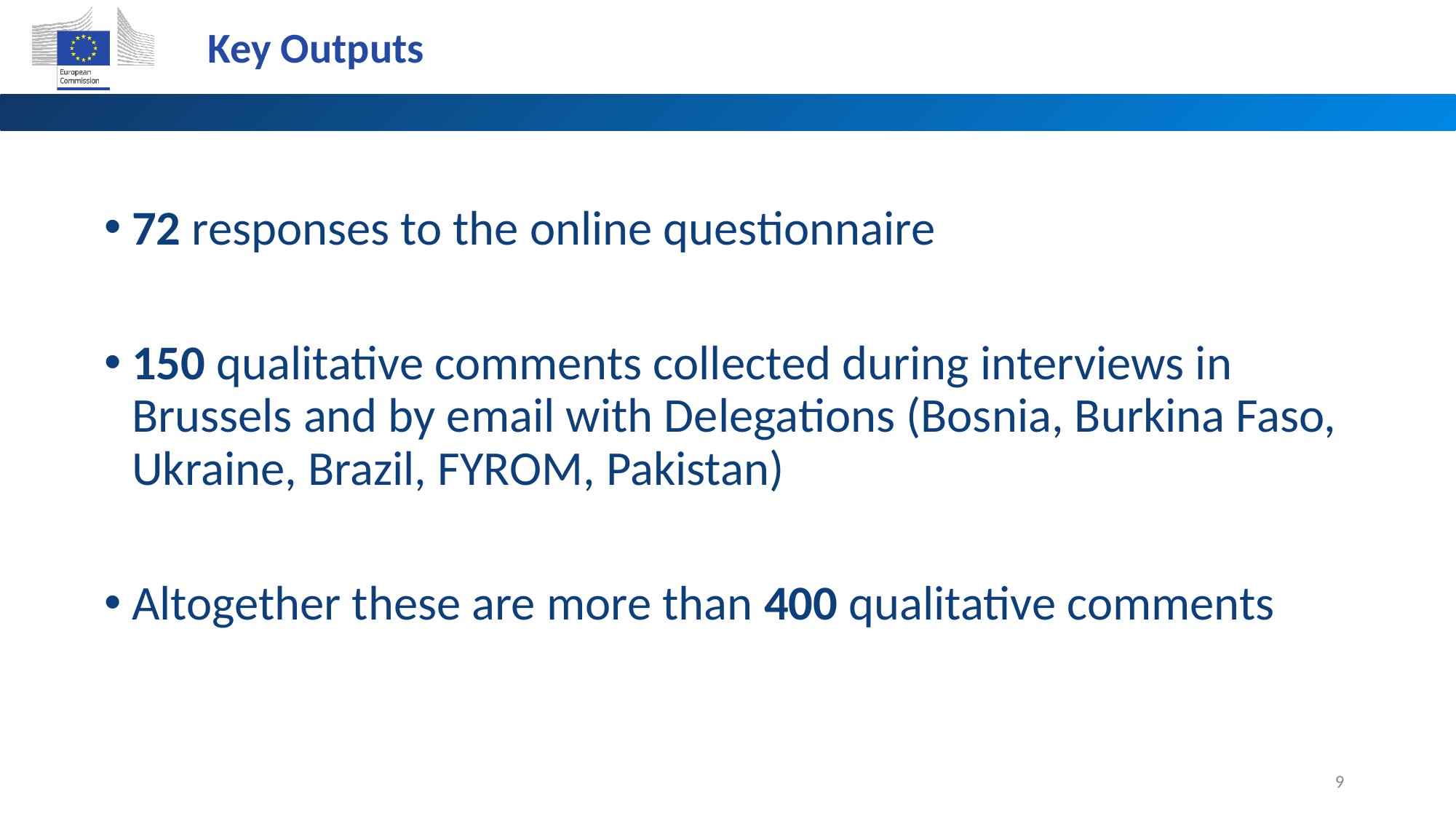

Key Outputs
72 responses to the online questionnaire

150 qualitative comments collected during interviews in  Brussels and by email with Delegations (Bosnia, Burkina Faso, Ukraine, Brazil, FYROM, Pakistan)

Altogether these are more than 400 qualitative comments
9